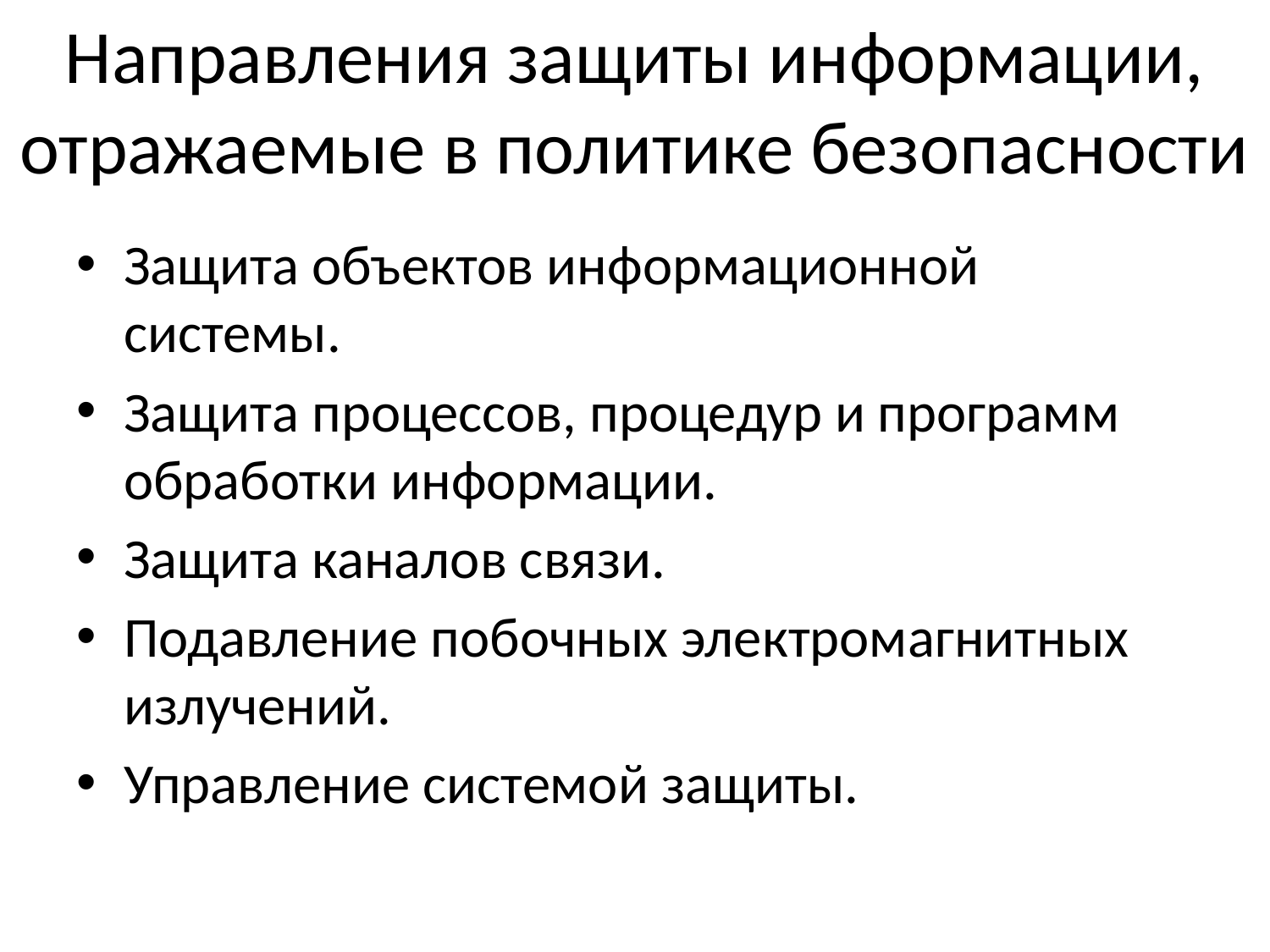

# Направления защиты информации, отражаемые в политике безопасности
Защита объектов информационной системы.
Защита процессов, процедур и программ обработки информации.
Защита каналов связи.
Подавление побочных электромагнитных излучений.
Управление системой защиты.